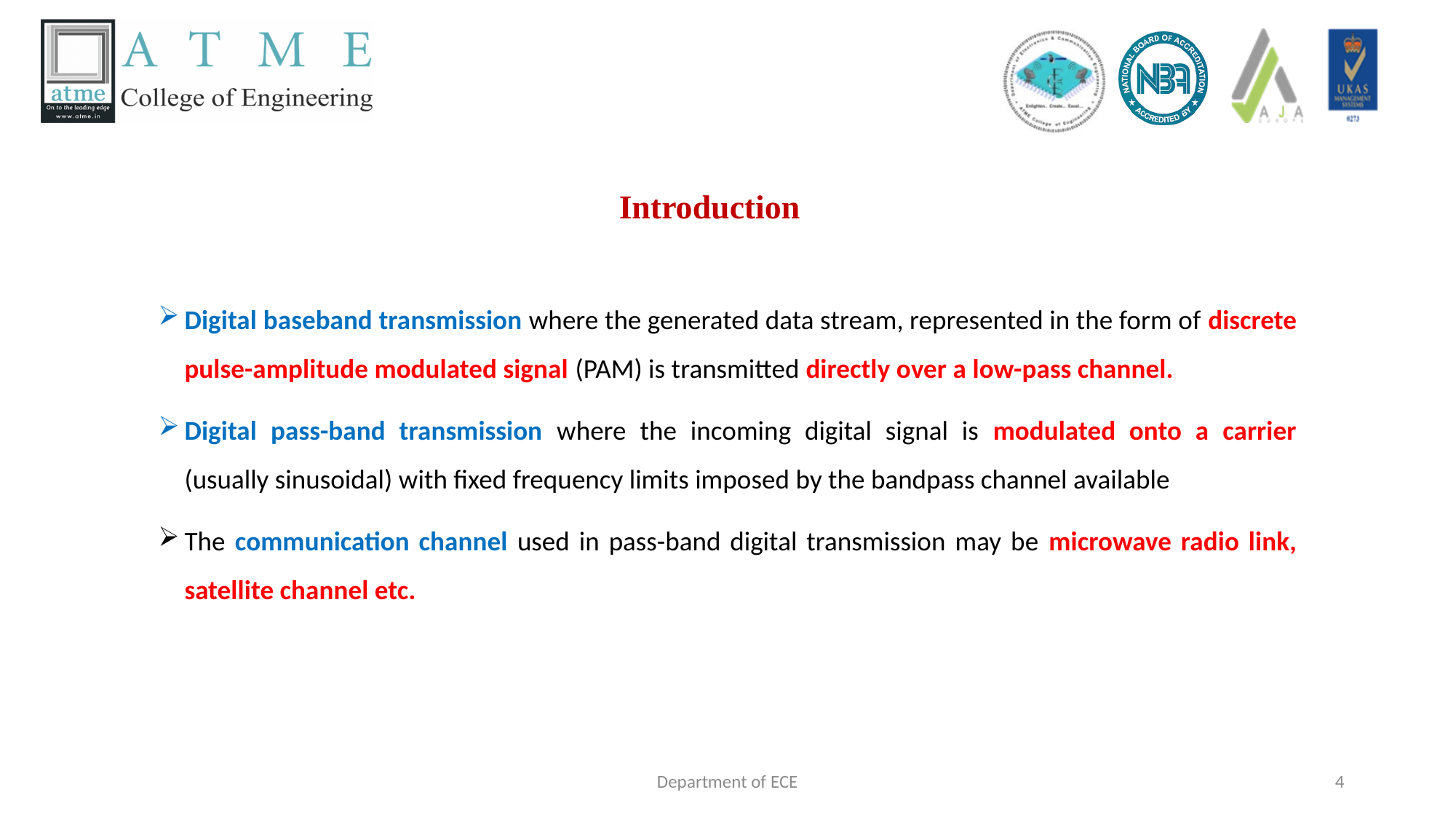

# Introduction
Digital baseband transmission where the generated data stream, represented in the form of discrete pulse-amplitude modulated signal (PAM) is transmitted directly over a low-pass channel.
Digital pass-band transmission where the incoming digital signal is modulated onto a carrier (usually sinusoidal) with fixed frequency limits imposed by the bandpass channel available
The communication channel used in pass-band digital transmission may be microwave radio link, satellite channel etc.
Department of ECE
4